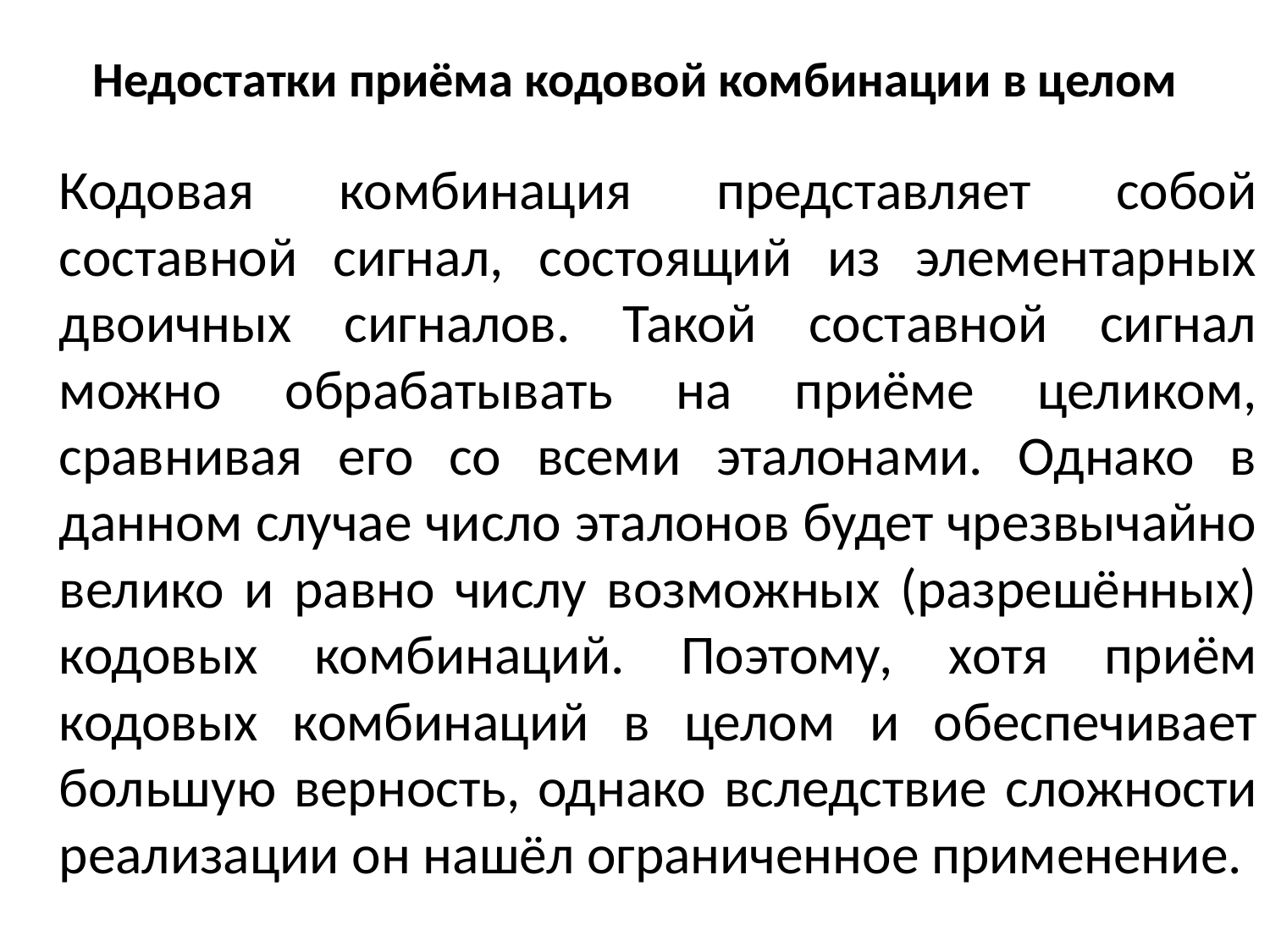

# Недостатки приёма кодовой комбинации в целом
	Кодовая комбинация представляет собой составной сигнал, состоящий из элементарных двоичных сигналов. Такой составной сигнал можно обрабатывать на приёме целиком, сравнивая его со всеми эталонами. Однако в данном случае число эталонов будет чрезвычайно велико и равно числу возможных (разрешённых) кодовых комбинаций. Поэтому, хотя приём кодовых комбинаций в целом и обеспечивает большую верность, однако вследствие сложности реализации он нашёл ограниченное применение.